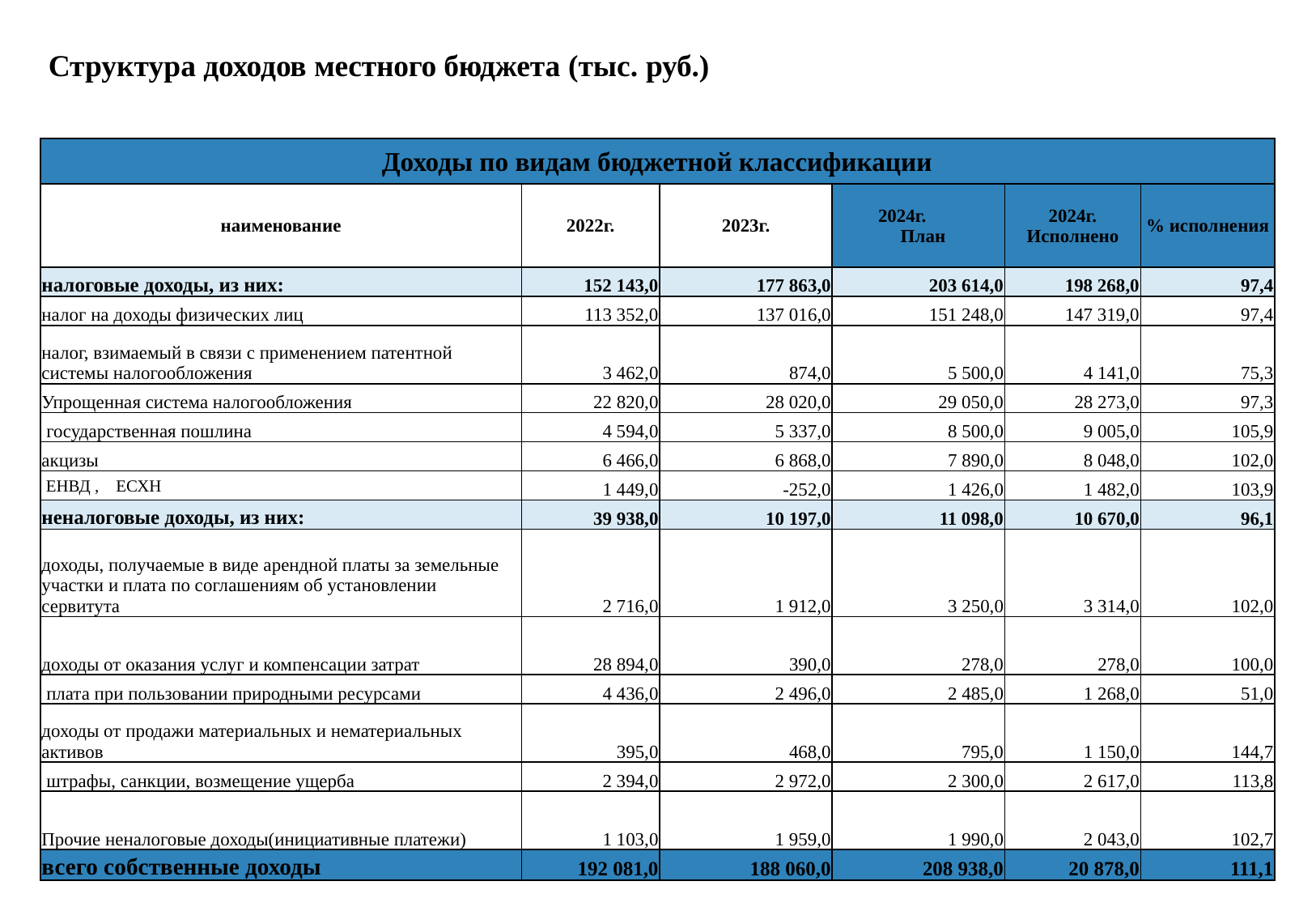

# Структура доходов местного бюджета (тыс. руб.)
| Доходы по видам бюджетной классификации |  |  |  |  |  |
| --- | --- | --- | --- | --- | --- |
| наименование | 2022г. | 2023г. | 2024г. План | 2024г. Исполнено | % исполнения |
| налоговые доходы, из них: | 152 143,0 | 177 863,0 | 203 614,0 | 198 268,0 | 97,4 |
| налог на доходы физических лиц | 113 352,0 | 137 016,0 | 151 248,0 | 147 319,0 | 97,4 |
| налог, взимаемый в связи с применением патентной системы налогообложения | 3 462,0 | 874,0 | 5 500,0 | 4 141,0 | 75,3 |
| Упрощенная система налогообложения | 22 820,0 | 28 020,0 | 29 050,0 | 28 273,0 | 97,3 |
| государственная пошлина | 4 594,0 | 5 337,0 | 8 500,0 | 9 005,0 | 105,9 |
| акцизы | 6 466,0 | 6 868,0 | 7 890,0 | 8 048,0 | 102,0 |
| ЕНВД , ЕСХН | 1 449,0 | -252,0 | 1 426,0 | 1 482,0 | 103,9 |
| неналоговые доходы, из них: | 39 938,0 | 10 197,0 | 11 098,0 | 10 670,0 | 96,1 |
| доходы, получаемые в виде арендной платы за земельные участки и плата по соглашениям об установлении сервитута | 2 716,0 | 1 912,0 | 3 250,0 | 3 314,0 | 102,0 |
| доходы от оказания услуг и компенсации затрат | 28 894,0 | 390,0 | 278,0 | 278,0 | 100,0 |
| плата при пользовании природными ресурсами | 4 436,0 | 2 496,0 | 2 485,0 | 1 268,0 | 51,0 |
| доходы от продажи материальных и нематериальных активов | 395,0 | 468,0 | 795,0 | 1 150,0 | 144,7 |
| штрафы, санкции, возмещение ущерба | 2 394,0 | 2 972,0 | 2 300,0 | 2 617,0 | 113,8 |
| Прочие неналоговые доходы(инициативные платежи) | 1 103,0 | 1 959,0 | 1 990,0 | 2 043,0 | 102,7 |
| всего собственные доходы | 192 081,0 | 188 060,0 | 208 938,0 | 20 878,0 | 111,1 |